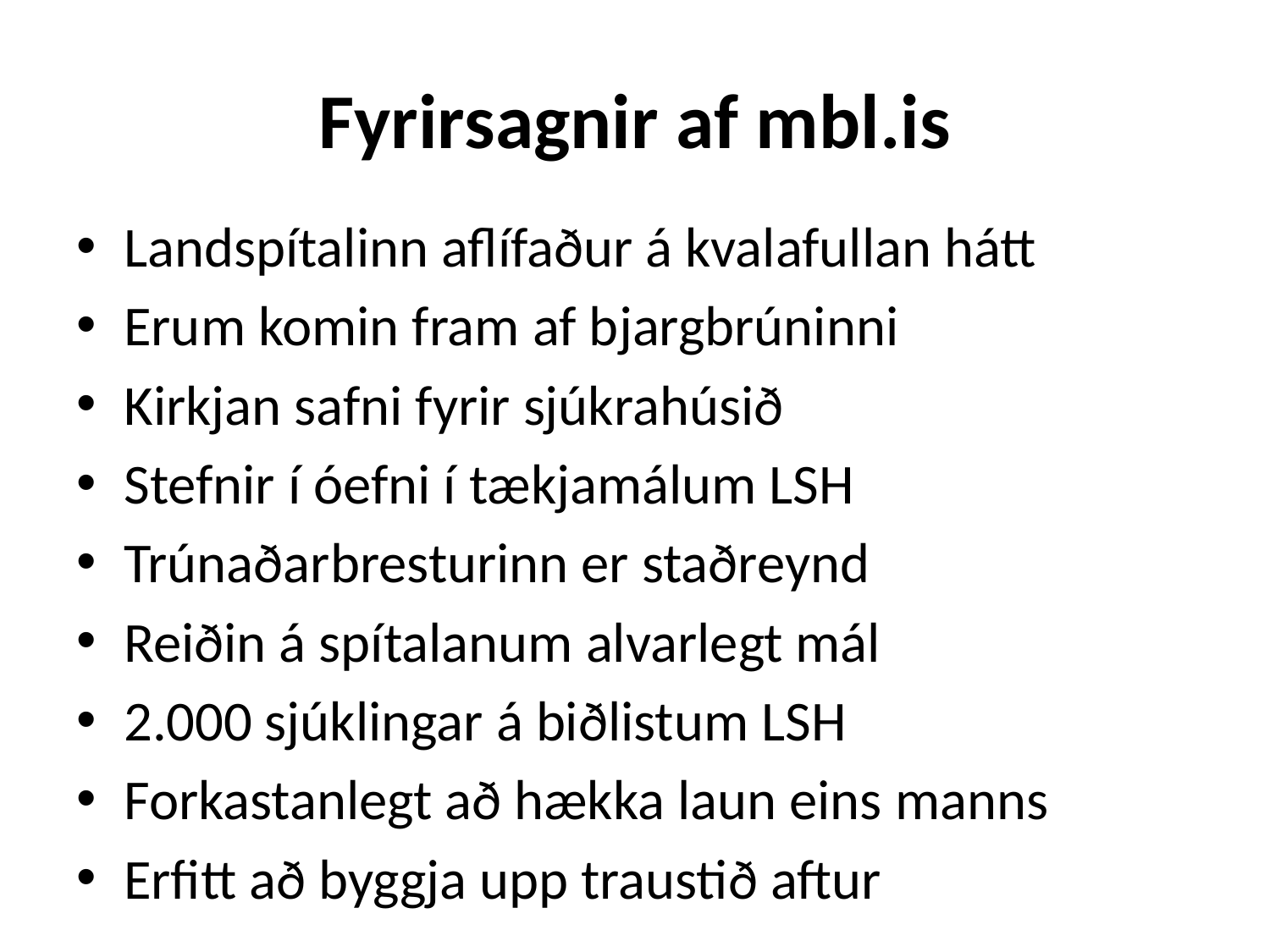

# Fyrirsagnir af mbl.is
Landspítalinn aflífaður á kvalafullan hátt
Erum komin fram af bjargbrúninni
Kirkjan safni fyrir sjúkrahúsið
Stefnir í óefni í tækjamálum LSH
Trúnaðarbresturinn er staðreynd
Reiðin á spítalanum alvarlegt mál
2.000 sjúklingar á biðlistum LSH
Forkastanlegt að hækka laun eins manns
Erfitt að byggja upp traustið aftur